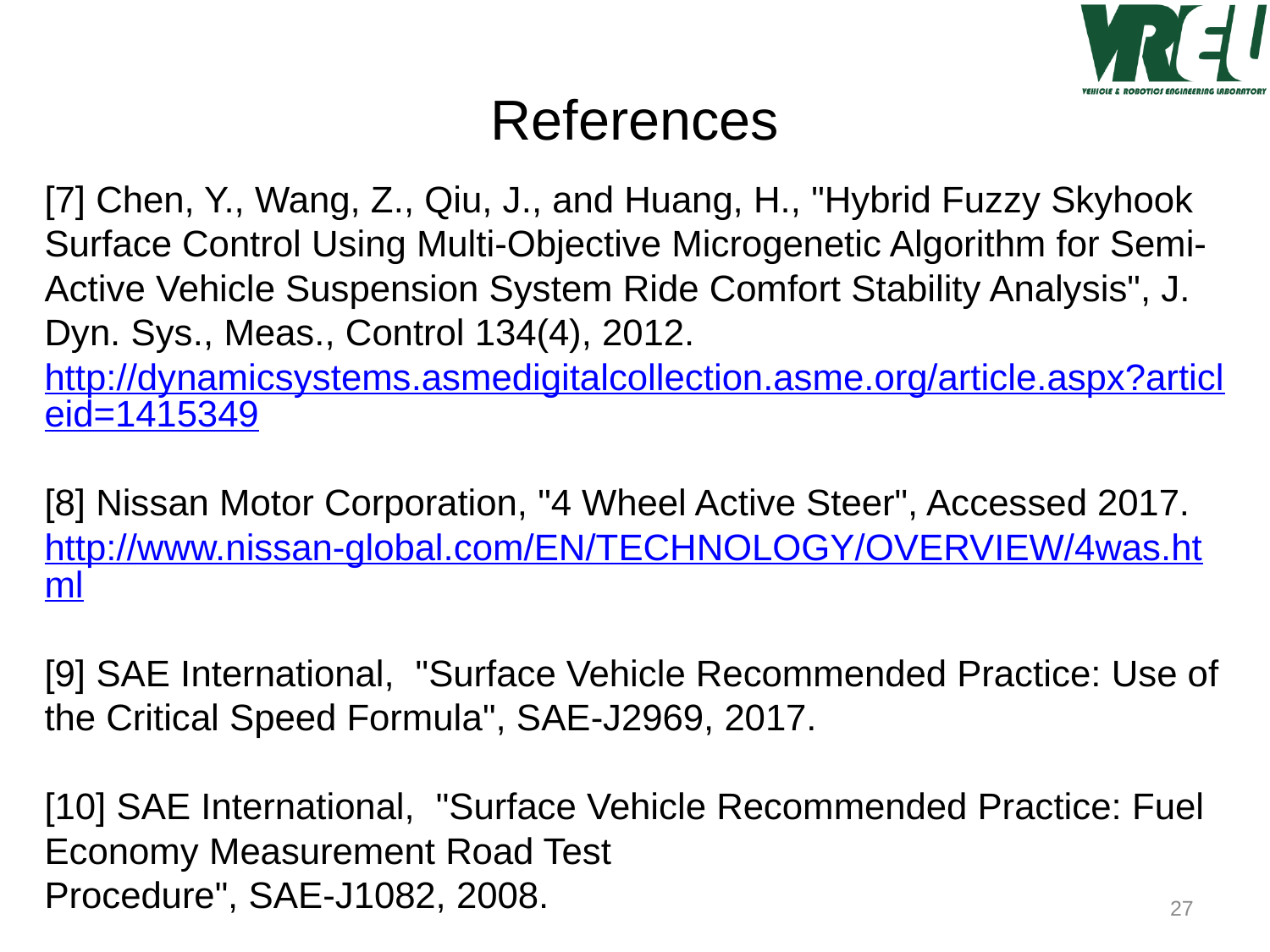

# References
[7] Chen, Y., Wang, Z., Qiu, J., and Huang, H., "Hybrid Fuzzy Skyhook Surface Control Using Multi-Objective Microgenetic Algorithm for Semi-Active Vehicle Suspension System Ride Comfort Stability Analysis", J. Dyn. Sys., Meas., Control 134(4), 2012.
http://dynamicsystems.asmedigitalcollection.asme.org/article.aspx?articleid=1415349

[8] Nissan Motor Corporation, "4 Wheel Active Steer", Accessed 2017. http://www.nissan-global.com/EN/TECHNOLOGY/OVERVIEW/4was.html

[9] SAE International,  "Surface Vehicle Recommended Practice: Use of the Critical Speed Formula", SAE-J2969, 2017.

[10] SAE International,  "Surface Vehicle Recommended Practice: Fuel Economy Measurement Road Test
Procedure", SAE-J1082, 2008.

27